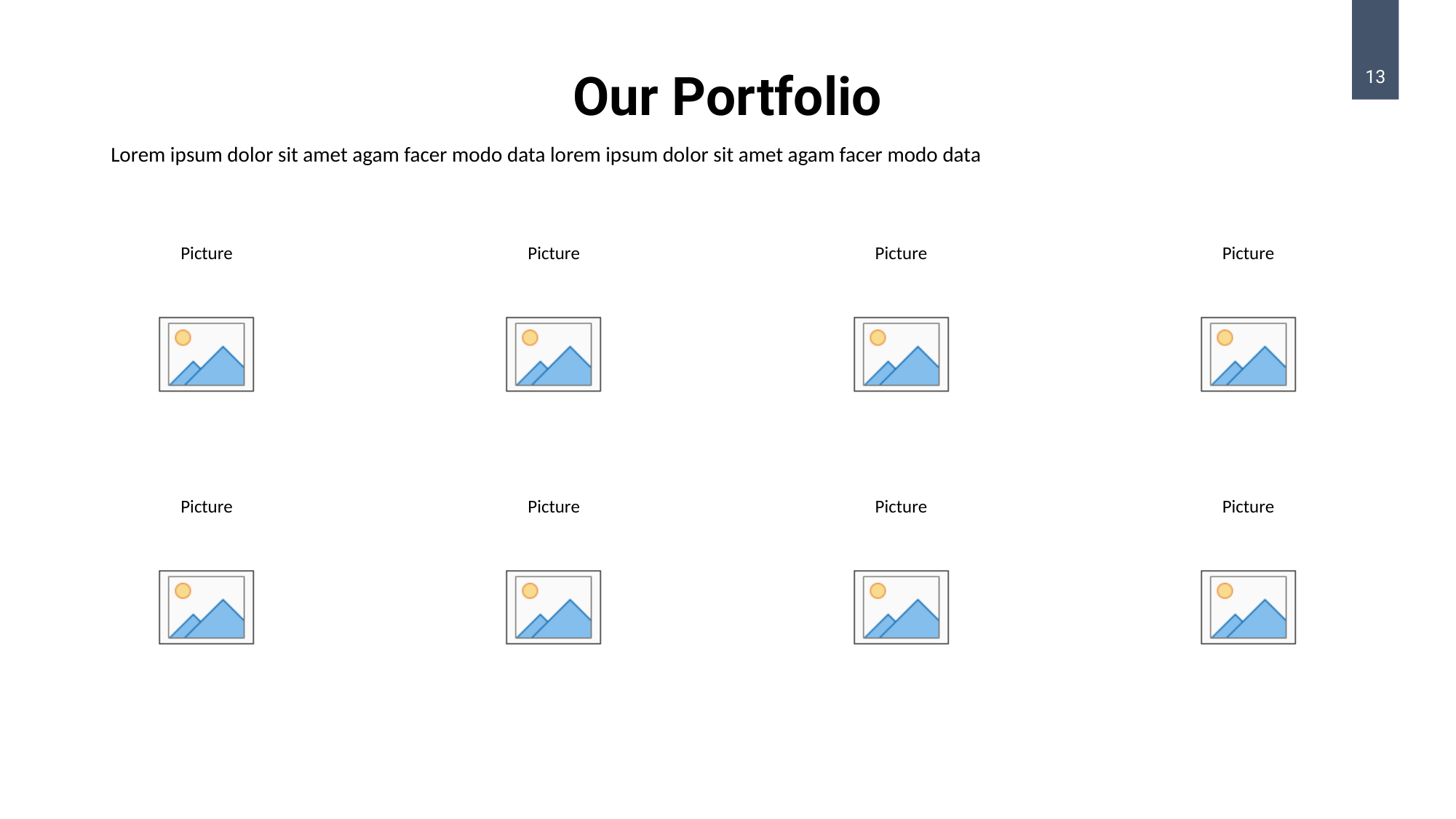

Our Portfolio
13
Lorem ipsum dolor sit amet agam facer modo data lorem ipsum dolor sit amet agam facer modo data